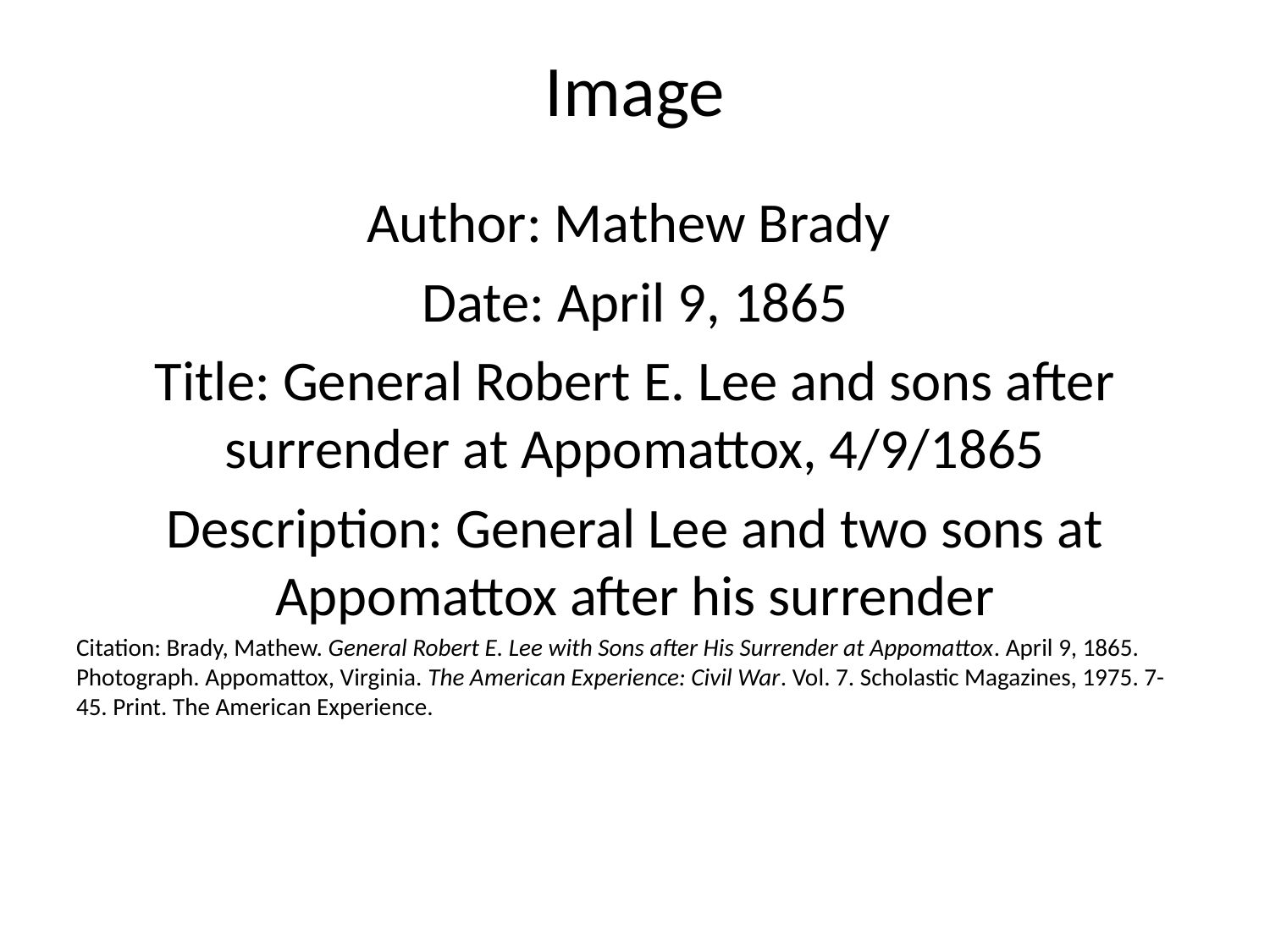

# Image
Author: Mathew Brady
Date: April 9, 1865
Title: General Robert E. Lee and sons after surrender at Appomattox, 4/9/1865
Description: General Lee and two sons at Appomattox after his surrender
Citation: Brady, Mathew. General Robert E. Lee with Sons after His Surrender at Appomattox. April 9, 1865. Photograph. Appomattox, Virginia. The American Experience: Civil War. Vol. 7. Scholastic Magazines, 1975. 7-45. Print. The American Experience.